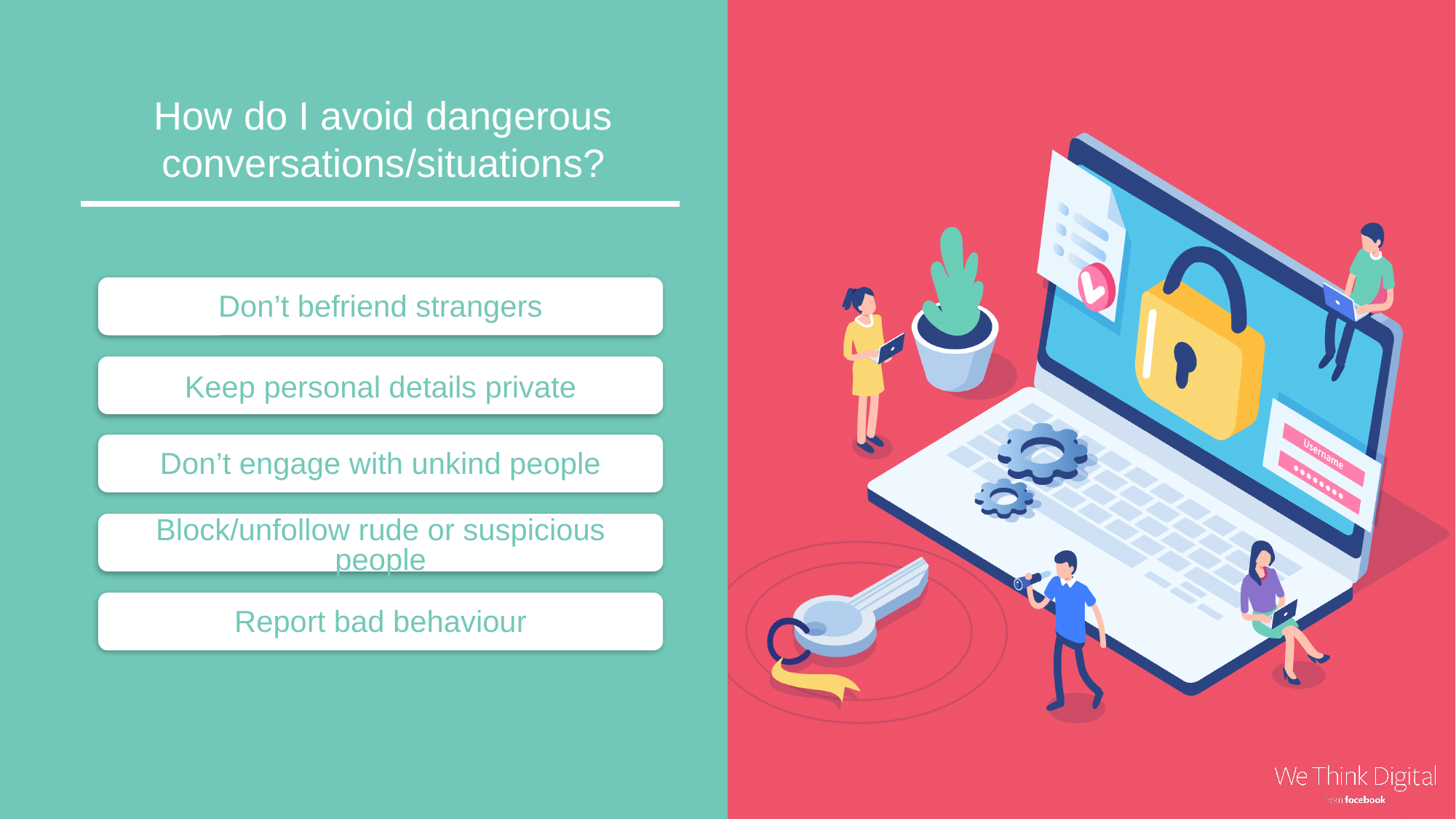

How do I avoid dangerous conversations/situations?

Don’t befriend strangers

Keep personal details private

Don’t engage with unkind people
Block/unfollow rude or suspicious people

Report bad behaviour